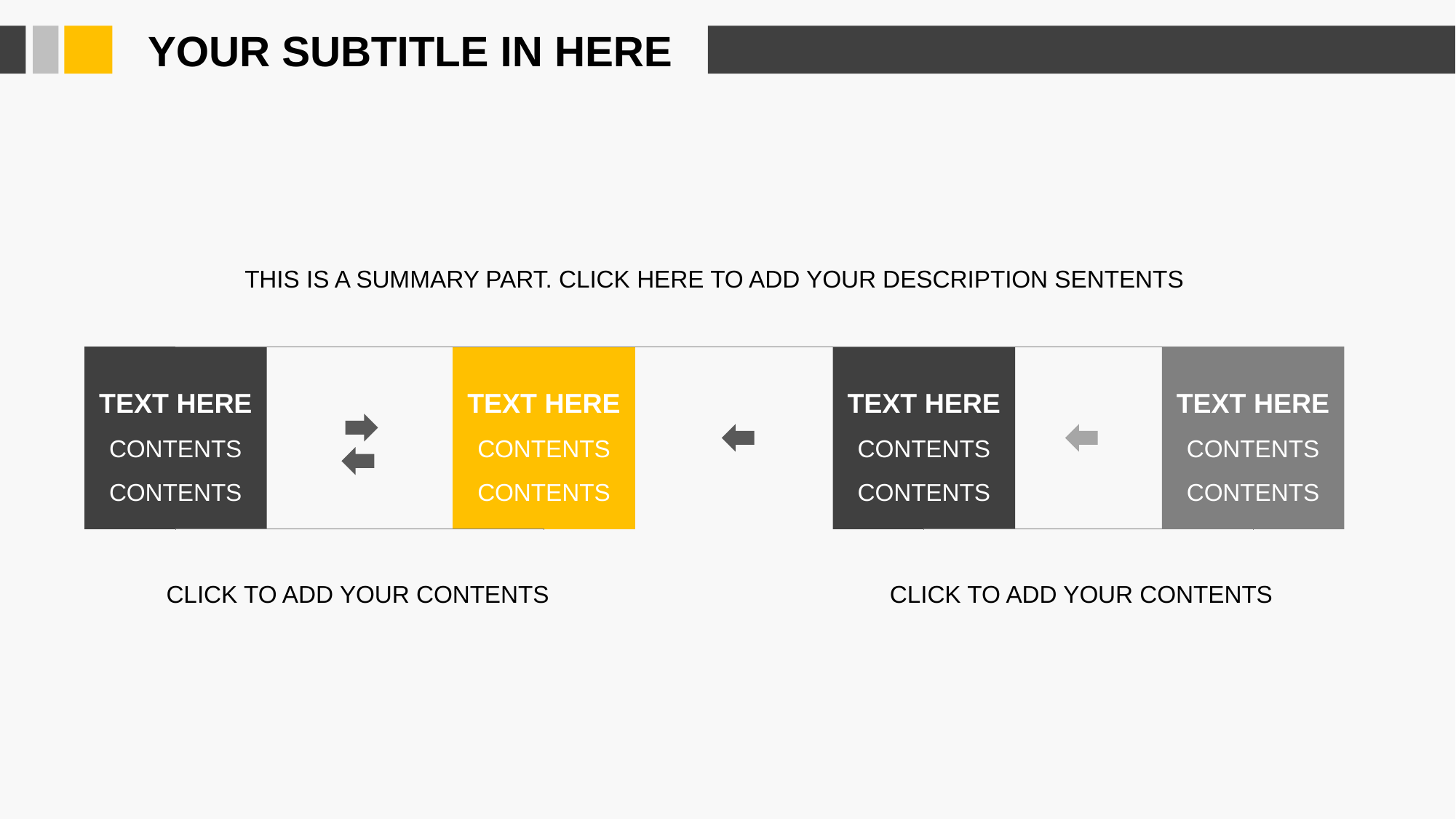

YOUR SUBTITLE IN HERE

THIS IS A SUMMARY PART. CLICK HERE TO ADD YOUR DESCRIPTION SENTENTS
TEXT HERE
CONTENTS
CONTENTS
TEXT HERE
CONTENTS
CONTENTS
TEXT HERE
CONTENTS
CONTENTS
TEXT HERE
CONTENTS
CONTENTS

CLICK TO ADD YOUR CONTENTS
CLICK TO ADD YOUR CONTENTS